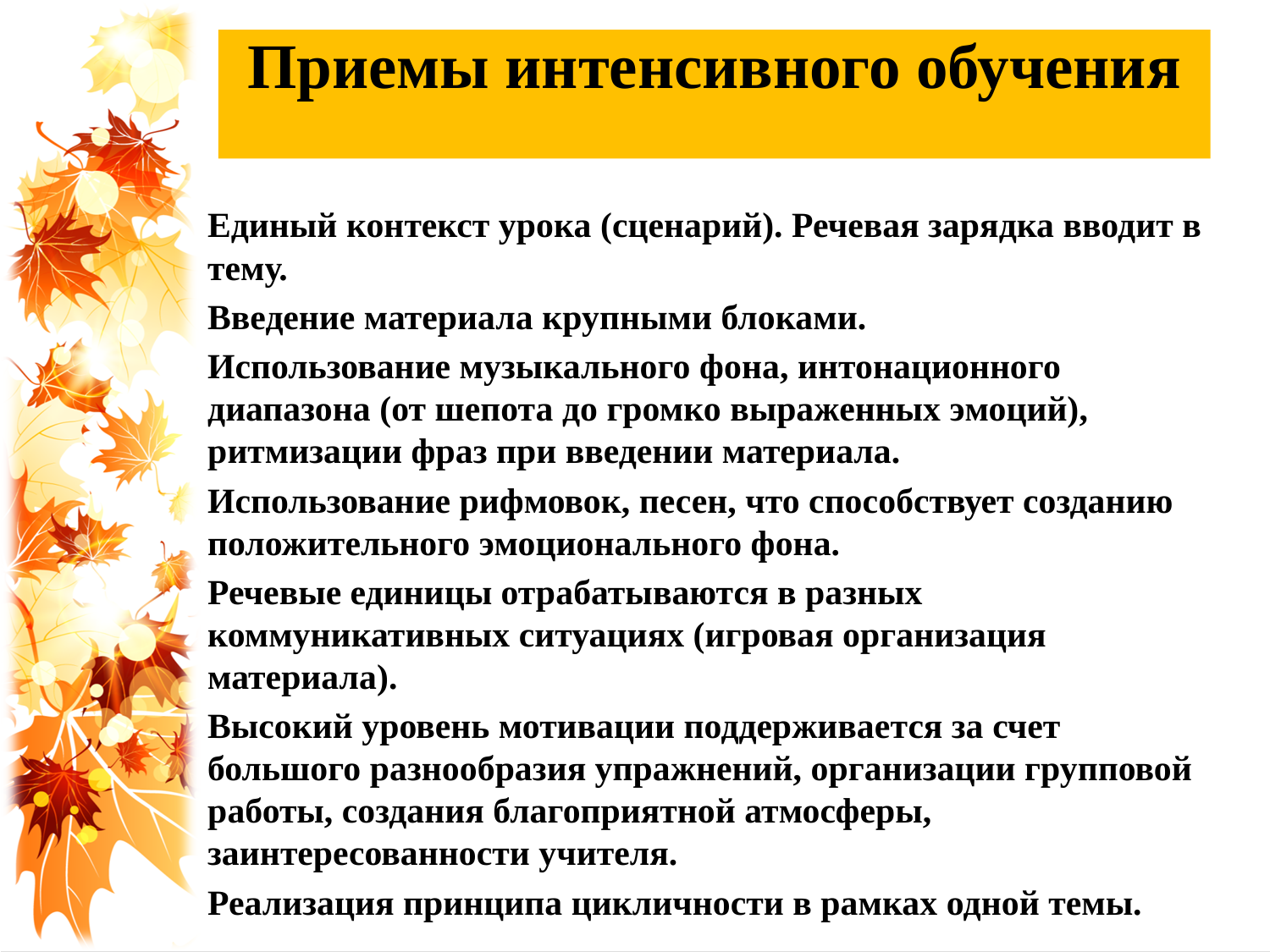

# Приемы интенсивного обучения
Единый контекст урока (сценарий). Речевая зарядка вводит в тему.
Введение материала крупными блоками.
Использование музыкального фона, интонационного диапазона (от шепота до громко выраженных эмоций), ритмизации фраз при введении материала.
Использование рифмовок, песен, что способствует созданию положительного эмоционального фона.
Речевые единицы отрабатываются в разных коммуникативных ситуациях (игровая организация материала).
Высокий уровень мотивации поддерживается за счет большого разнообразия упражнений, организации групповой работы, создания благоприятной атмосферы, заинтересованности учителя.
Реализация принципа цикличности в рамках одной темы.